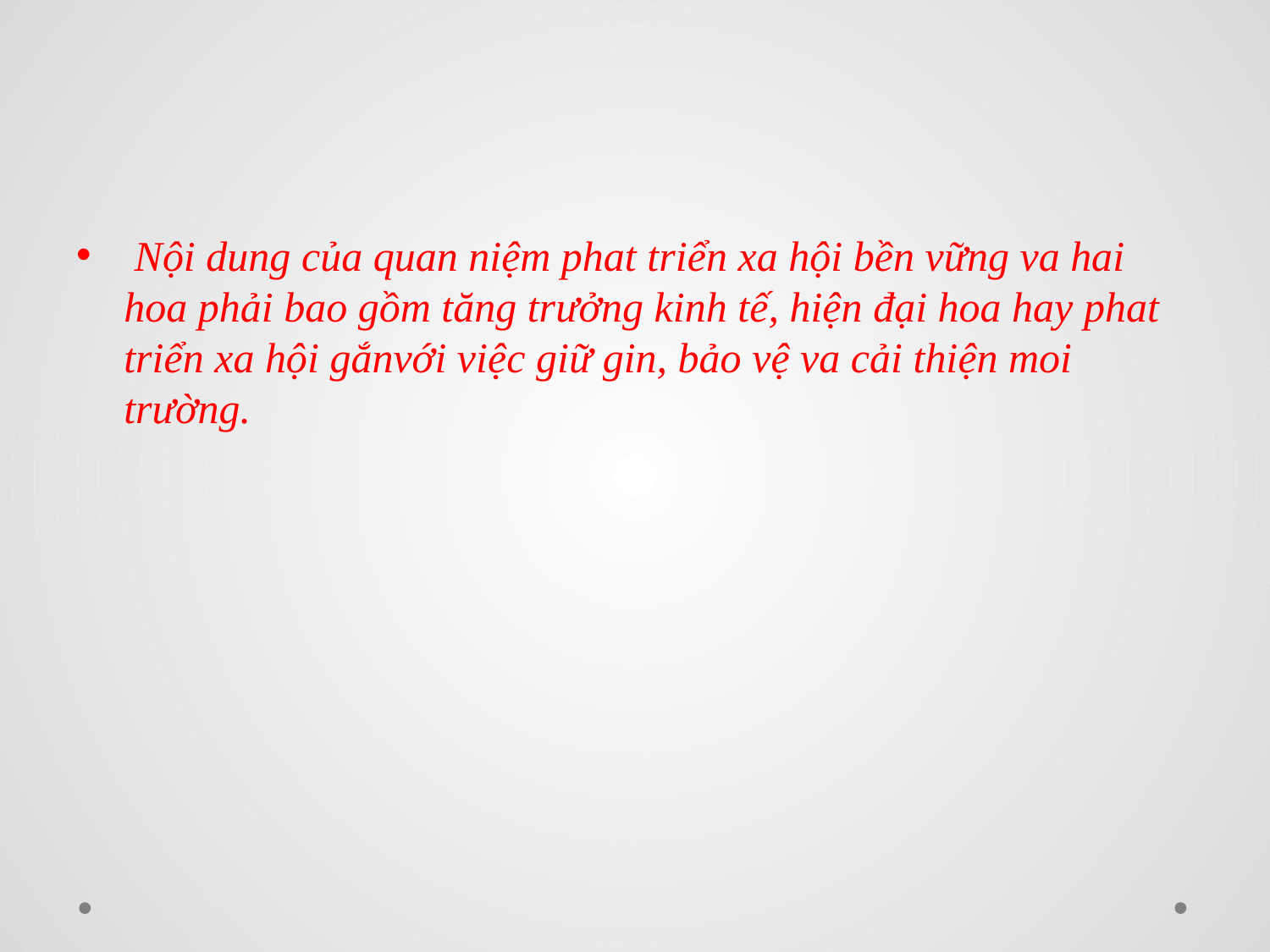

#
 Nội dung của quan niệm phat triển xa hội bền vững va hai hoa phải bao gồm tăng trưởng kinh tế, hiện đại hoa hay phat triển xa hội gắnvới việc giữ gin, bảo vệ va cải thiện moi trường.